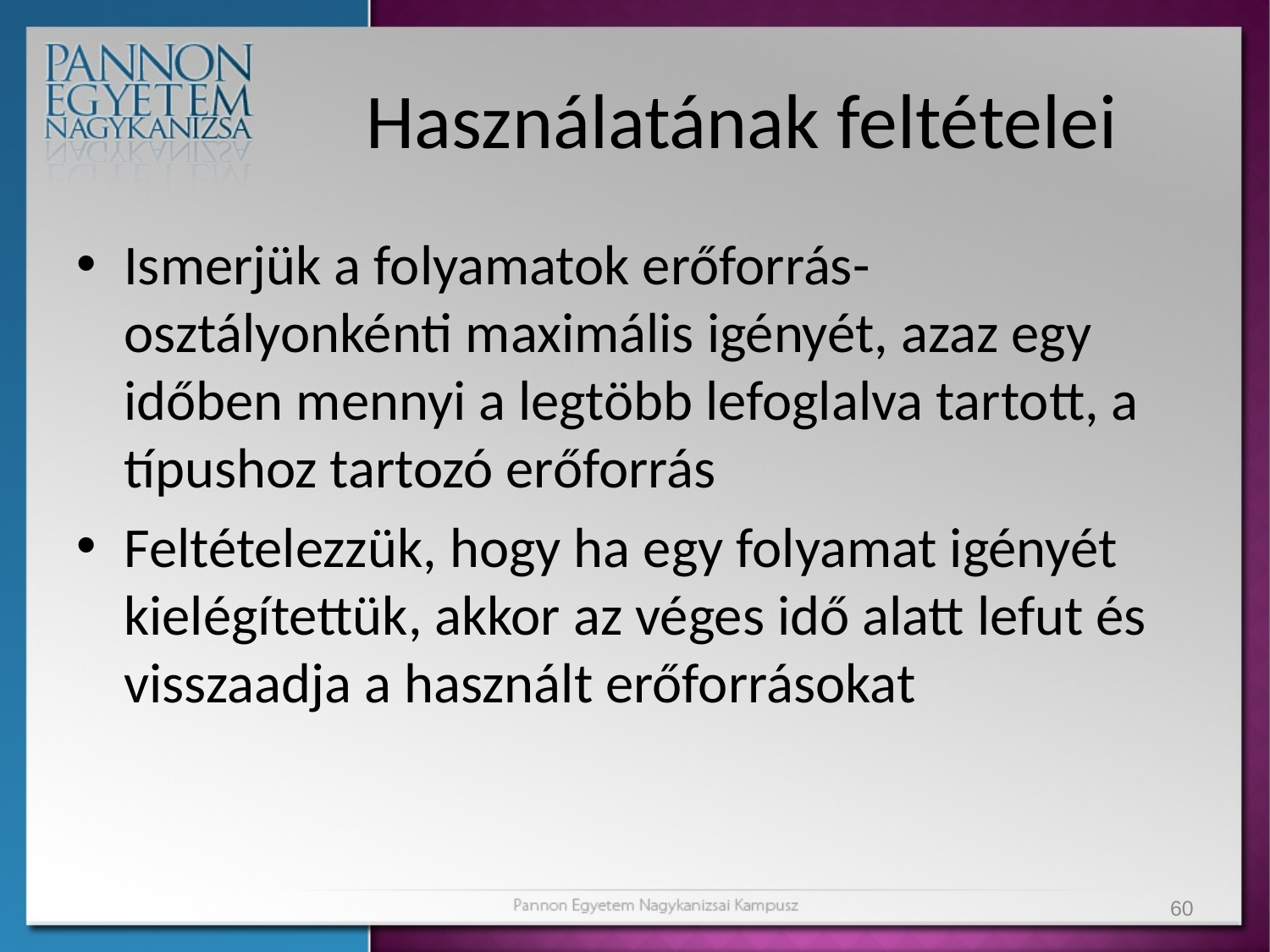

# Használatának feltételei
Ismerjük a folyamatok erőforrás-osztályonkénti maximális igényét, azaz egy időben mennyi a legtöbb lefoglalva tartott, a típushoz tartozó erőforrás
Feltételezzük, hogy ha egy folyamat igényét kielégítettük, akkor az véges idő alatt lefut és visszaadja a használt erőforrásokat
60